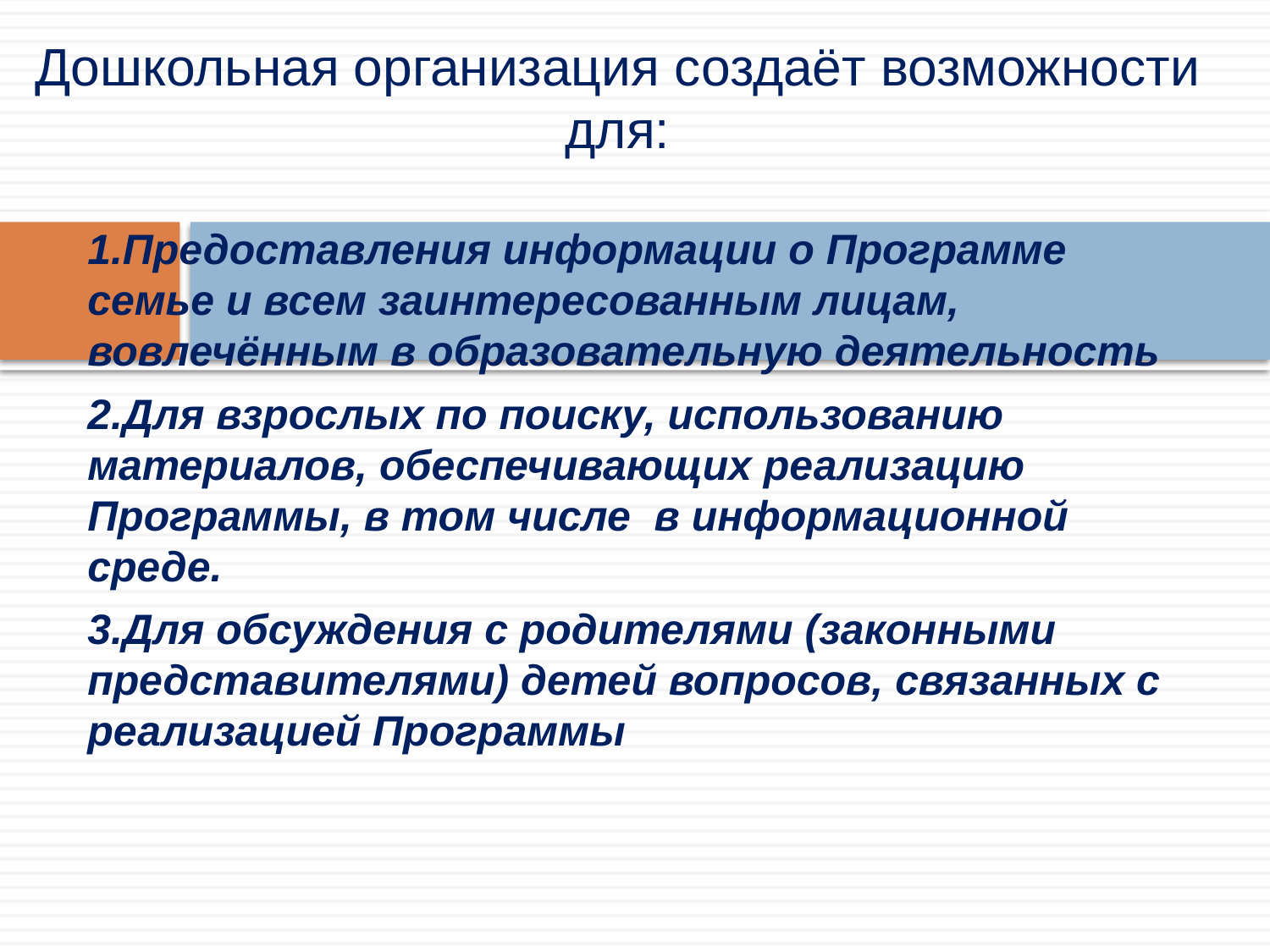

# Дошкольная организация создаёт возможности для:
1.Предоставления информации о Программе семье и всем заинтересованным лицам, вовлечённым в образовательную деятельность
2.Для взрослых по поиску, использованию материалов, обеспечивающих реализацию Программы, в том числе  в информационной среде.
3.Для обсуждения с родителями (законными представителями) детей вопросов, связанных с реализацией Программы